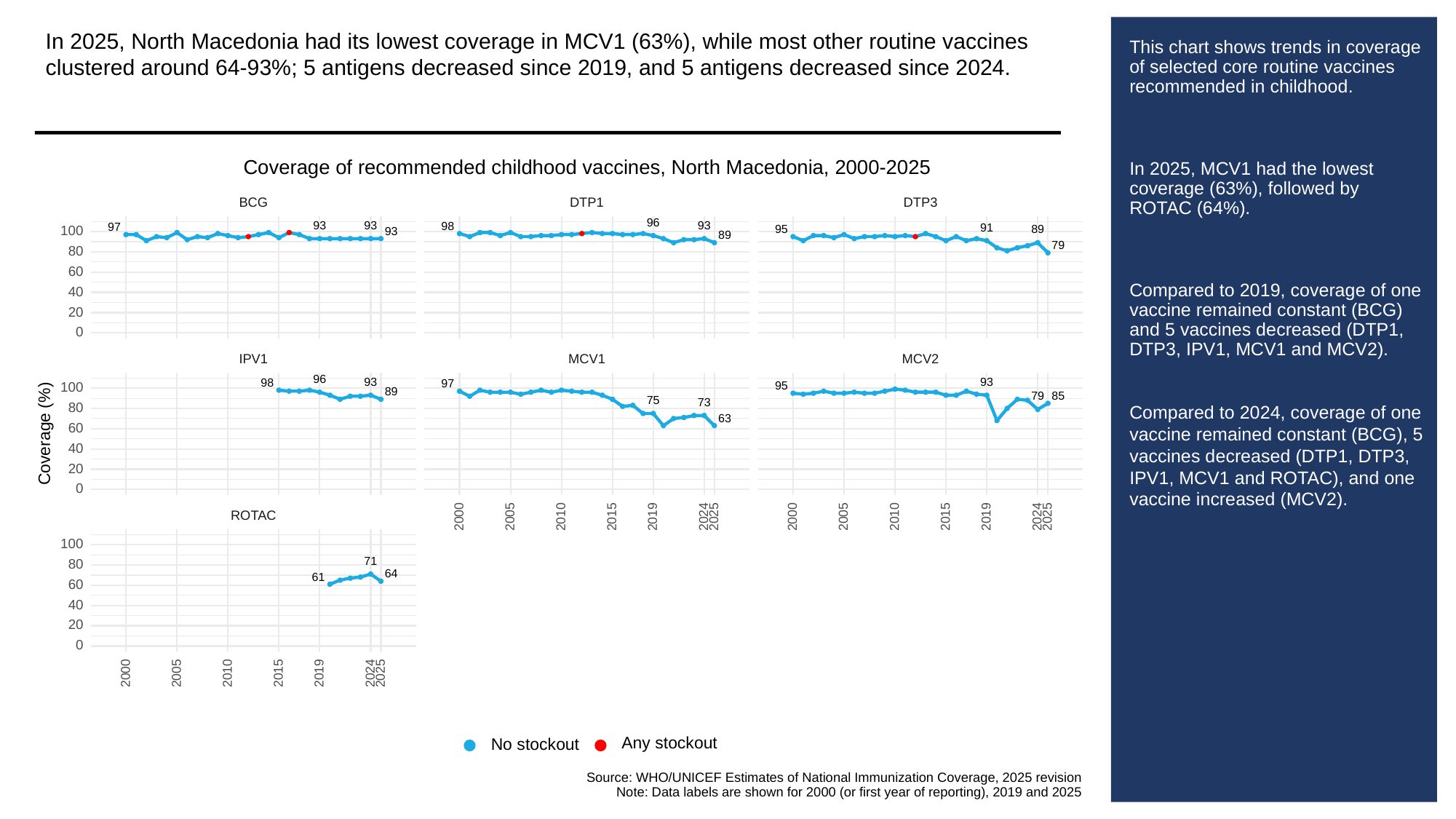

In 2025, North Macedonia had its lowest coverage in MCV1 (63%), while most other routine vaccines clustered around 64-93%; 5 antigens decreased since 2019, and 5 antigens decreased since 2024.
# This chart shows trends in coverage of selected core routine vaccines recommended in childhood.

In 2025, MCV1 had the lowest coverage (63%), followed by ROTAC (64%).

Compared to 2019, coverage of one vaccine remained constant (BCG) and 5 vaccines decreased (DTP1, DTP3, IPV1, MCV1 and MCV2).

Compared to 2024, coverage of one vaccine remained constant (BCG), 5 vaccines decreased (DTP1, DTP3, IPV1, MCV1 and ROTAC), and one vaccine increased (MCV2).

Coverage of recommended childhood vaccines, North Macedonia, 2000-2025
BCG
DTP3
DTP1

96

93
93
93
98
97
91
95
89
100
93

89

79

80

60

40

20

0

MCV1
MCV2
IPV1

96

93
93
98
97
95
100

89

85
79

75

73

80

63

60
Coverage (%)

40

20

0

ROTAC
2000
2005
2010
2015
2019
2024
2025
2000
2005
2010
2015
2019
2024
2025

100

71
80

64

61

60

40

20

0

2000
2005
2010
2015
2019
2024
2025
Any stockout
No stockout

Source: WHO/UNICEF Estimates of National Immunization Coverage, 2025 revision
Note: Data labels are shown for 2000 (or first year of reporting), 2019 and 2025